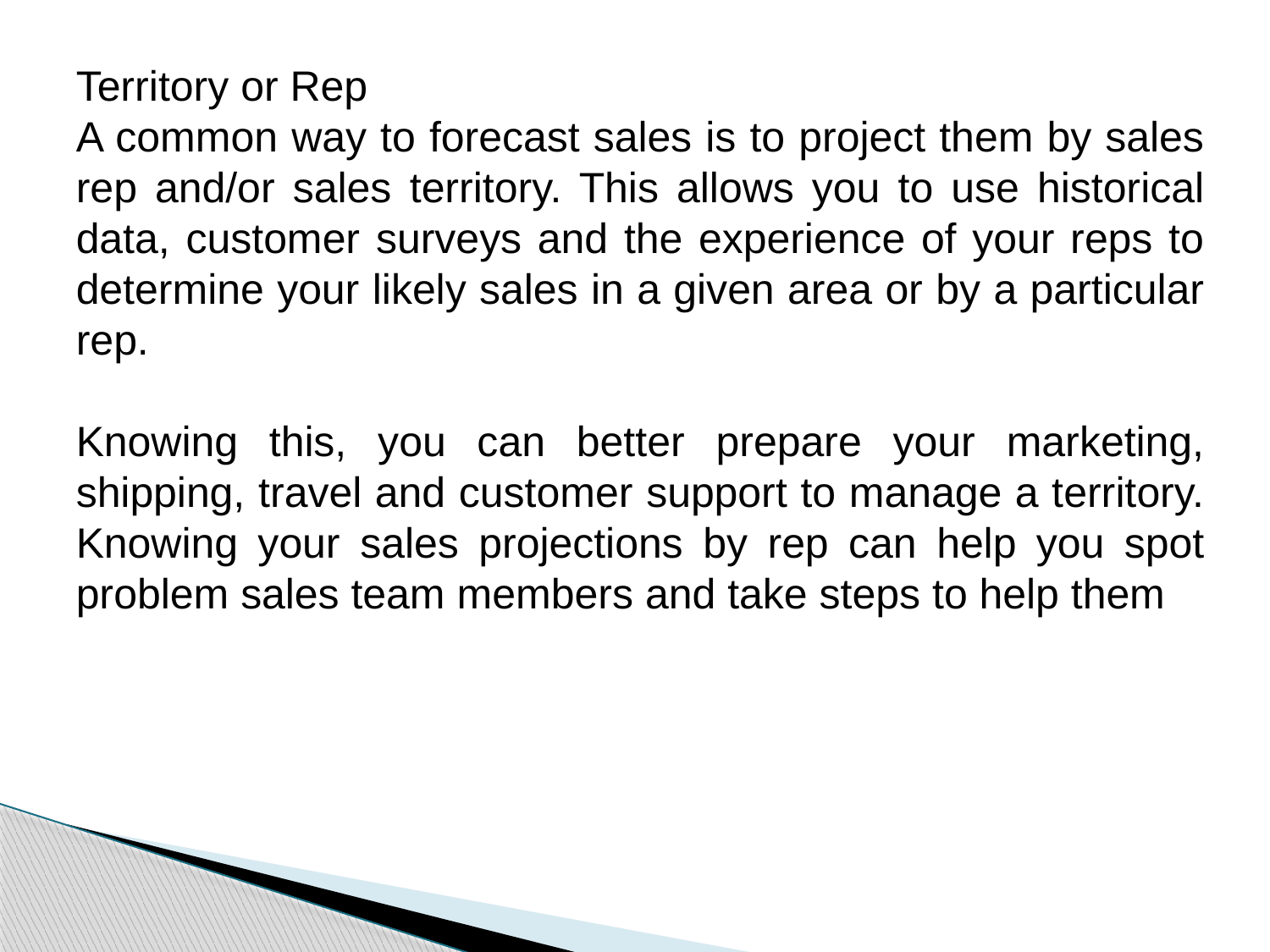

Territory or Rep
A common way to forecast sales is to project them by sales rep and/or sales territory. This allows you to use historical data, customer surveys and the experience of your reps to determine your likely sales in a given area or by a particular rep.

Knowing this, you can better prepare your marketing, shipping, travel and customer support to manage a territory. Knowing your sales projections by rep can help you spot problem sales team members and take steps to help them